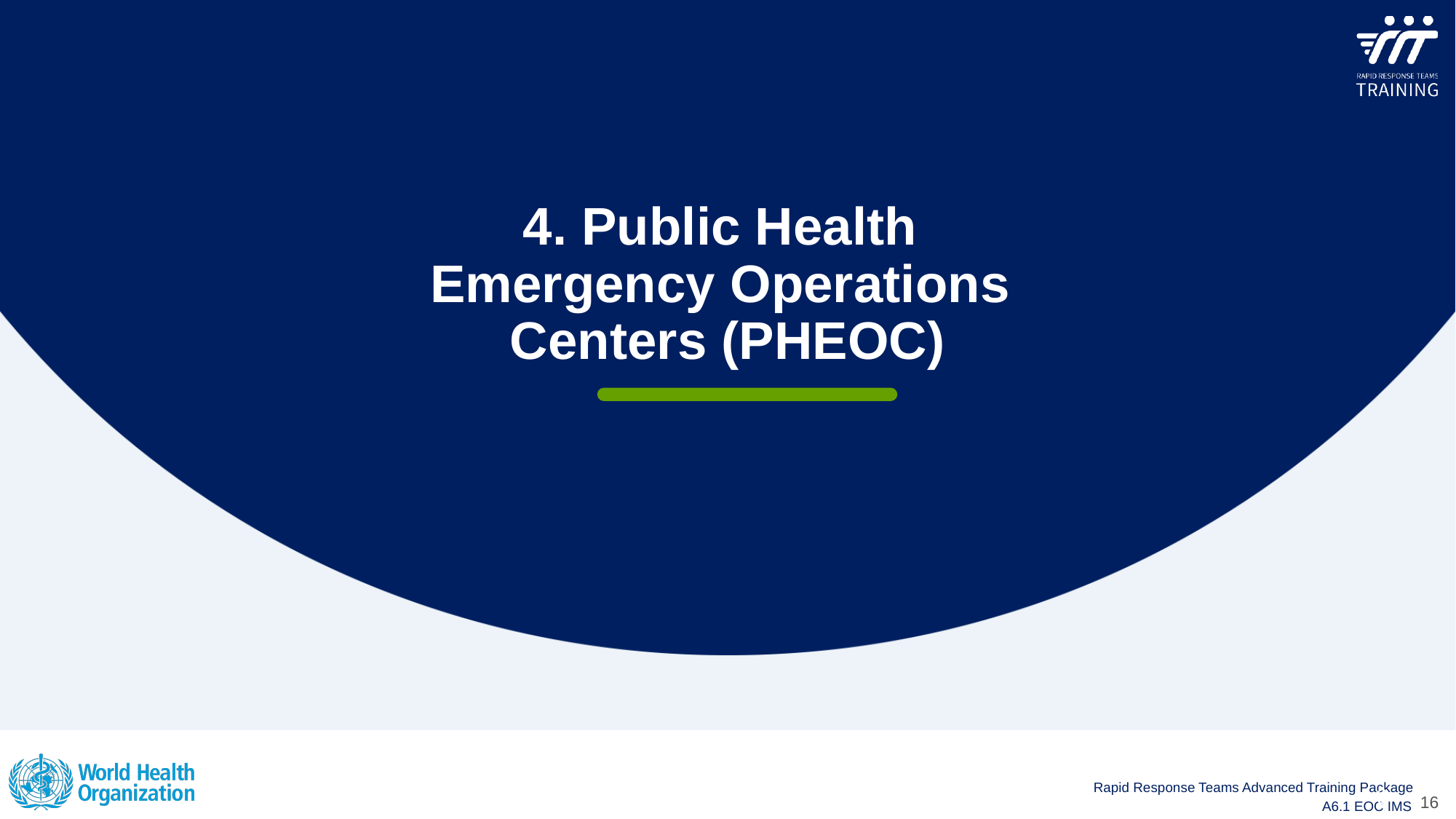

4. Public Health
Emergency Operations
Centers (PHEOC)
16